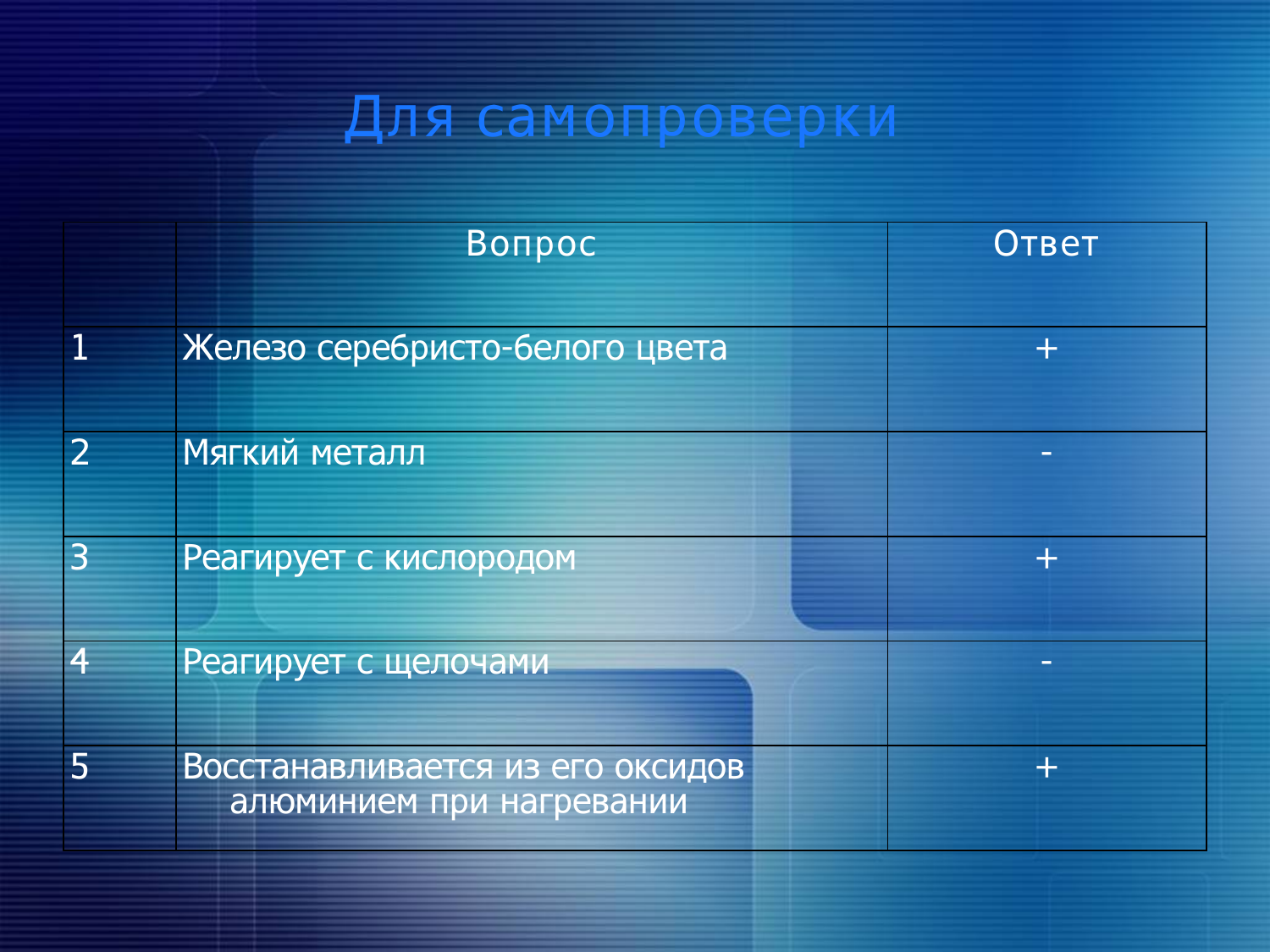

Для самопроверки
|  | Вопрос | Ответ |
| --- | --- | --- |
| 1 | Железо серебристо-белого цвета | + |
| 2 | Мягкий металл | - |
| 3 | Реагирует с кислородом | + |
| 4 | Реагирует с щелочами | - |
| 5 | Восстанавливается из его оксидов алюминием при нагревании | + |